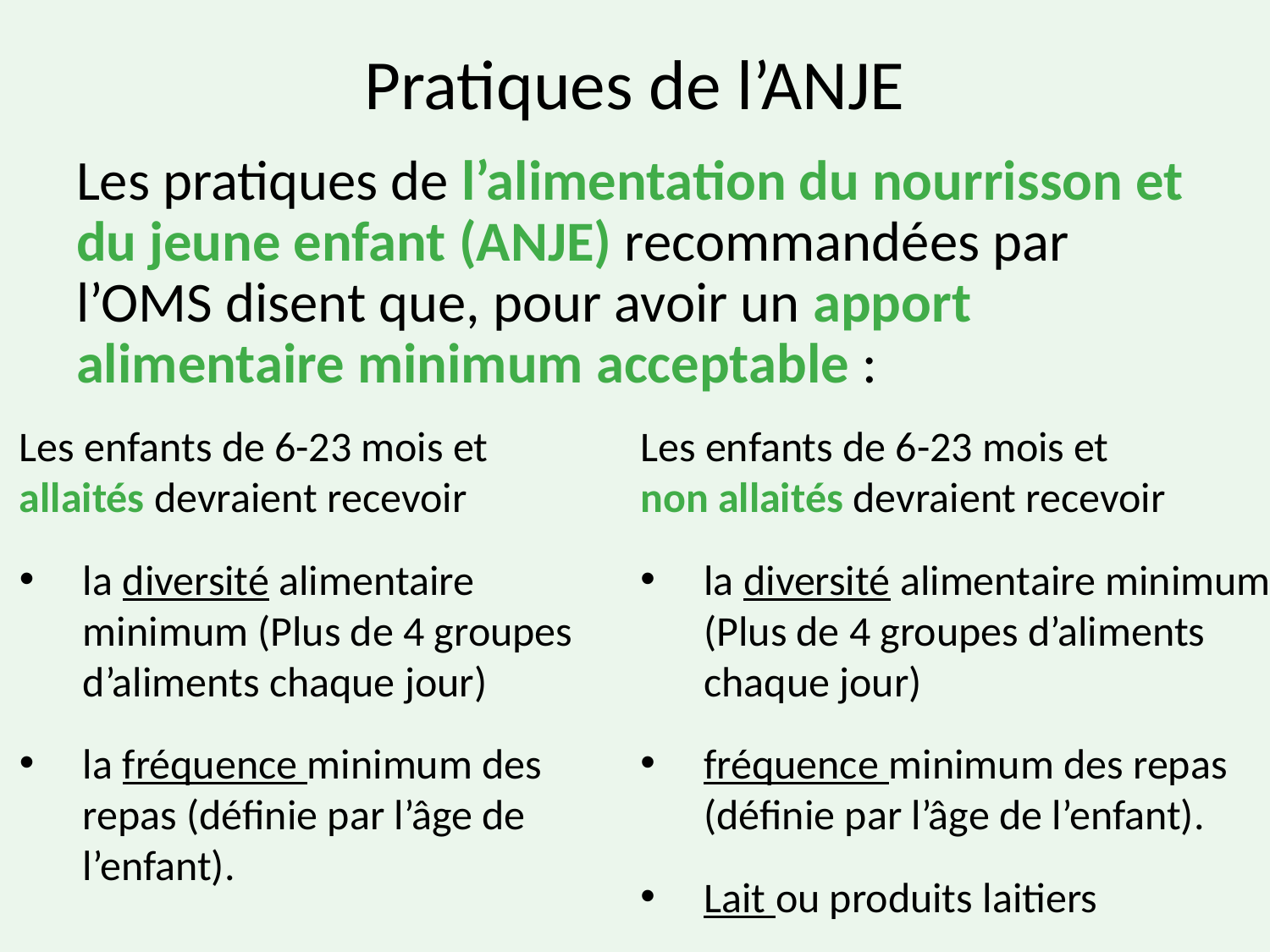

# Pratiques de l’ANJE
Les pratiques de l’alimentation du nourrisson et du jeune enfant (ANJE) recommandées par l’OMS disent que, pour avoir un apport alimentaire minimum acceptable :
Les enfants de 6-23 mois et allaités devraient recevoir
la diversité alimentaire minimum (Plus de 4 groupes d’aliments chaque jour)
la fréquence minimum des repas (définie par l’âge de l’enfant).
Les enfants de 6-23 mois et           non allaités devraient recevoir
la diversité alimentaire minimum (Plus de 4 groupes d’aliments chaque jour)
fréquence minimum des repas (définie par l’âge de l’enfant).
Lait ou produits laitiers